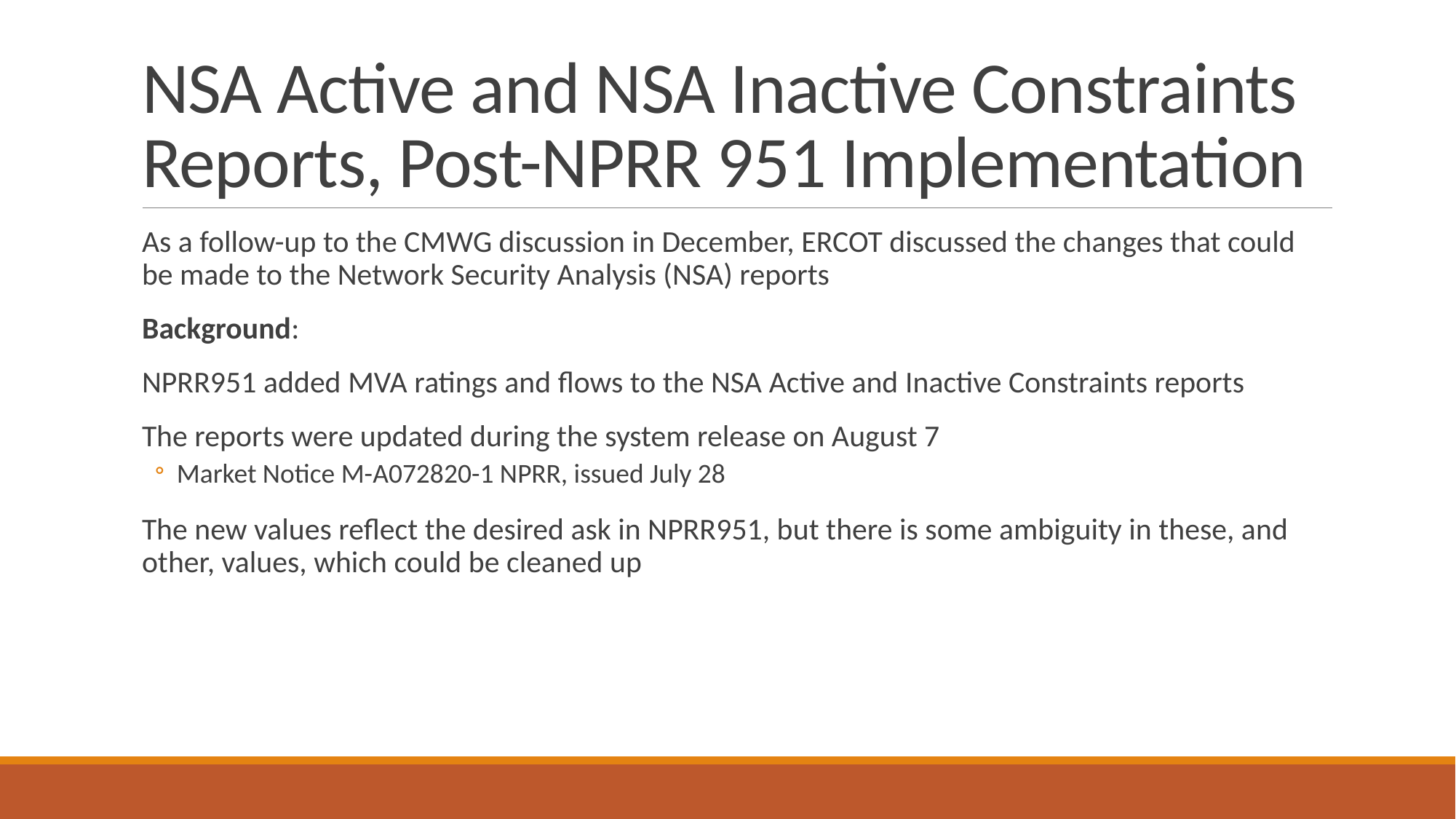

# NSA Active and NSA Inactive Constraints Reports, Post-NPRR 951 Implementation
As a follow-up to the CMWG discussion in December, ERCOT discussed the changes that could be made to the Network Security Analysis (NSA) reports
Background:
NPRR951 added MVA ratings and flows to the NSA Active and Inactive Constraints reports
The reports were updated during the system release on August 7
Market Notice M-A072820-1 NPRR, issued July 28
The new values reflect the desired ask in NPRR951, but there is some ambiguity in these, and other, values, which could be cleaned up